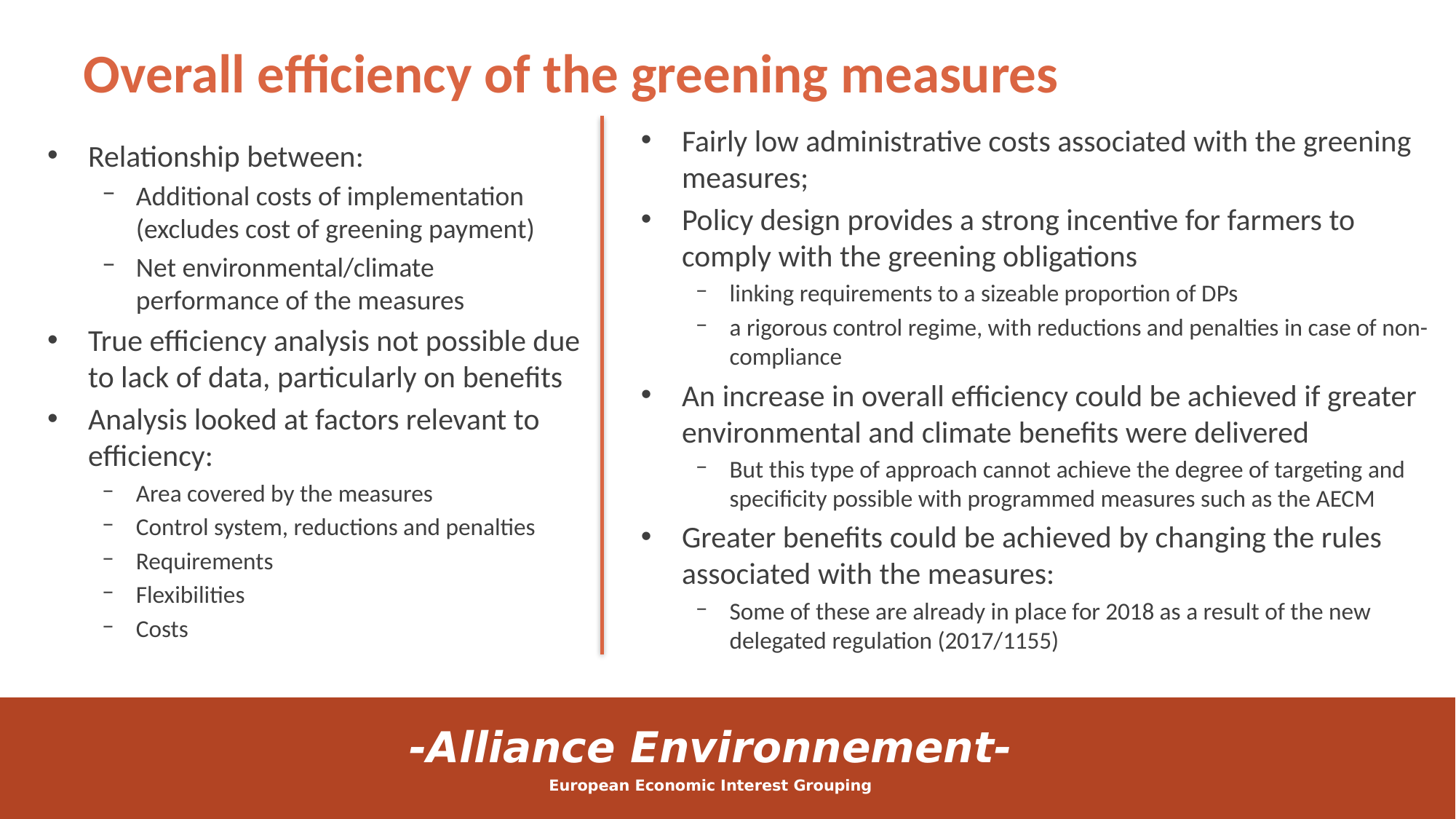

# Overall efficiency of the greening measures
Fairly low administrative costs associated with the greening measures;
Policy design provides a strong incentive for farmers to comply with the greening obligations
linking requirements to a sizeable proportion of DPs
a rigorous control regime, with reductions and penalties in case of non-compliance
An increase in overall efficiency could be achieved if greater environmental and climate benefits were delivered
But this type of approach cannot achieve the degree of targeting and specificity possible with programmed measures such as the AECM
Greater benefits could be achieved by changing the rules associated with the measures:
Some of these are already in place for 2018 as a result of the new delegated regulation (2017/1155)

Relationship between:
Additional costs of implementation (excludes cost of greening payment)
Net environmental/climate performance of the measures
True efficiency analysis not possible due to lack of data, particularly on benefits
Analysis looked at factors relevant to efficiency:
Area covered by the measures
Control system, reductions and penalties
Requirements
Flexibilities
Costs